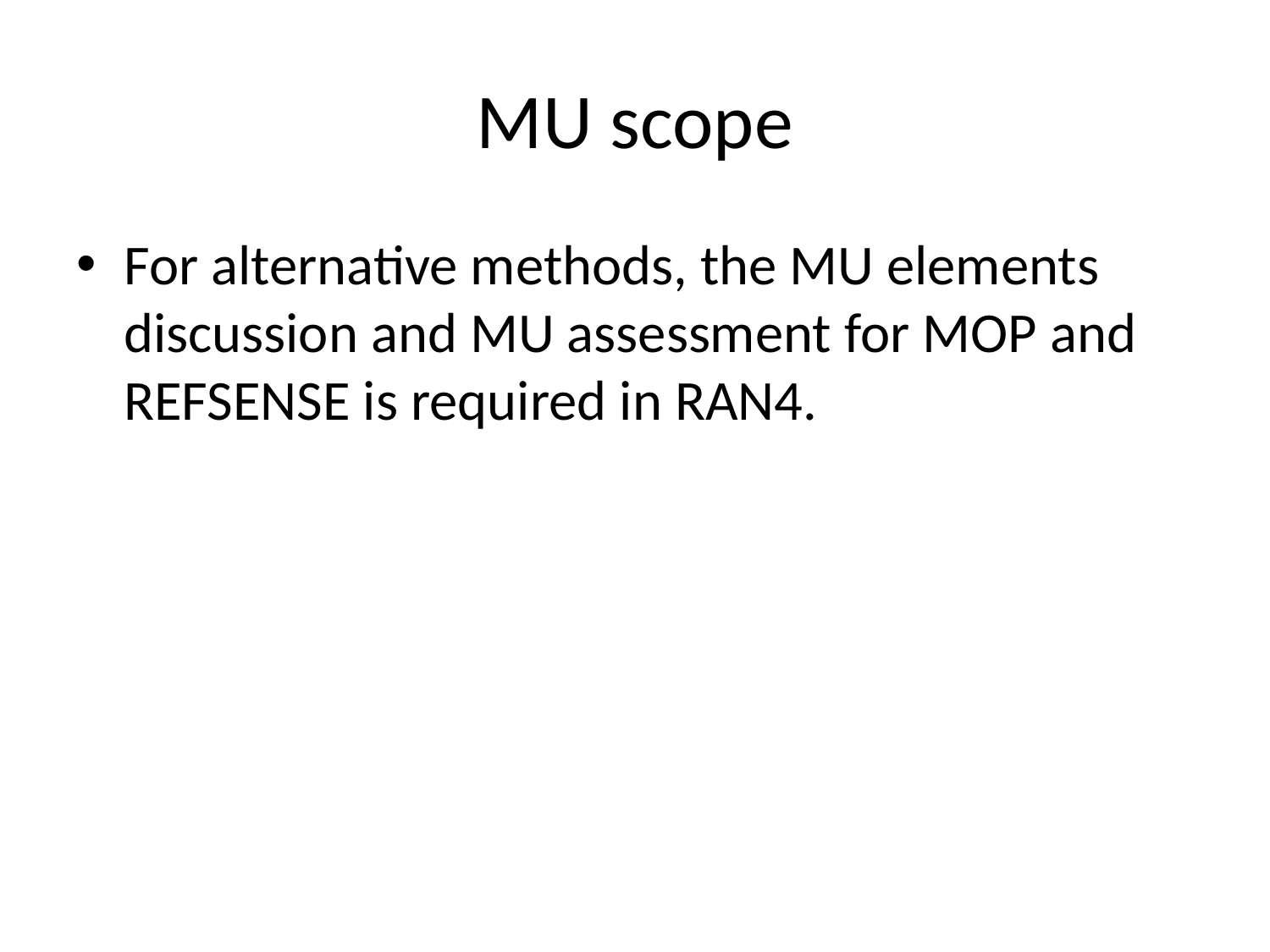

# MU scope
For alternative methods, the MU elements discussion and MU assessment for MOP and REFSENSE is required in RAN4.